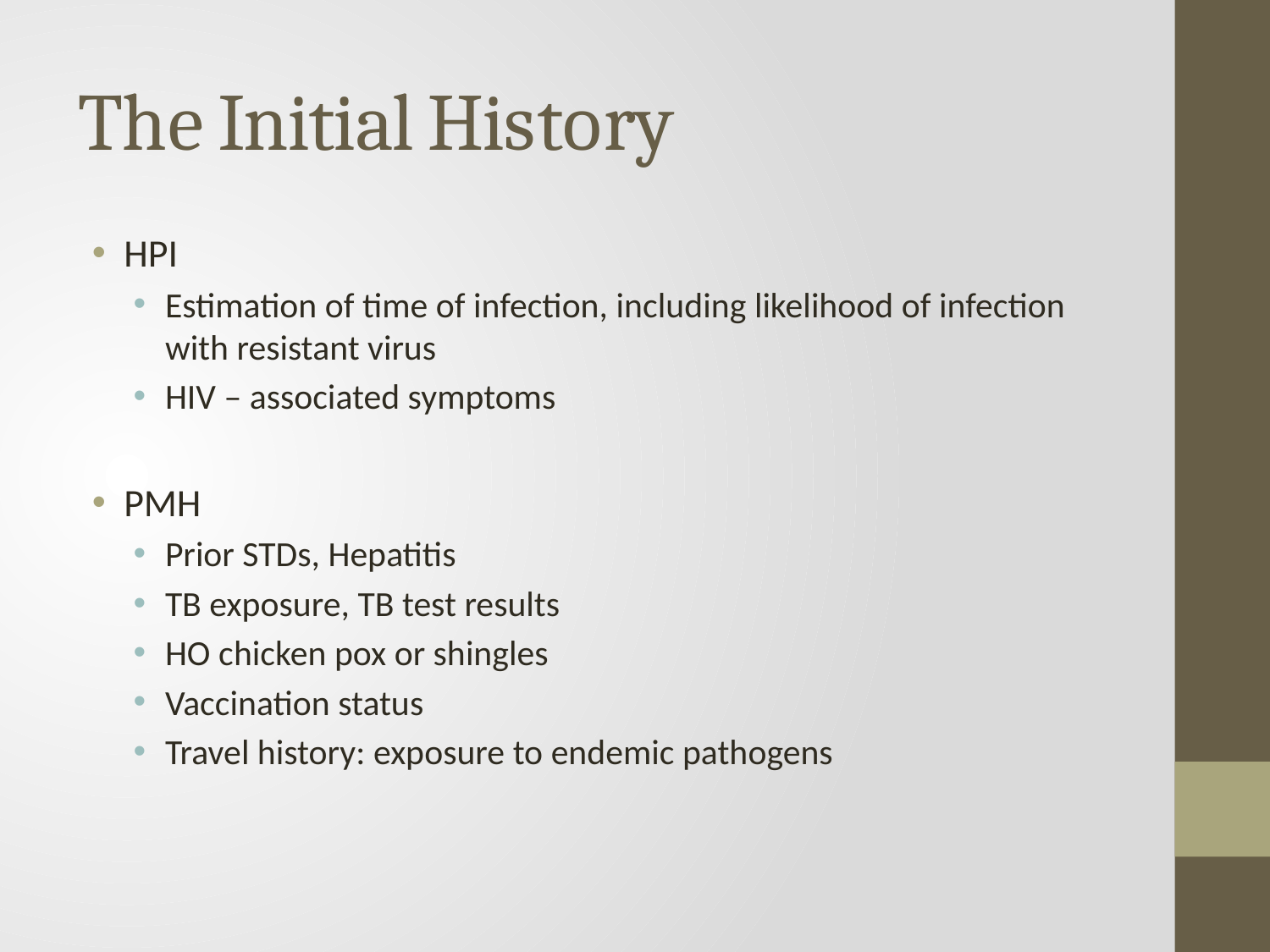

# The Initial History
HPI
Estimation of time of infection, including likelihood of infection with resistant virus
HIV – associated symptoms

PMH
Prior STDs, Hepatitis
TB exposure, TB test results
HO chicken pox or shingles
Vaccination status
Travel history: exposure to endemic pathogens